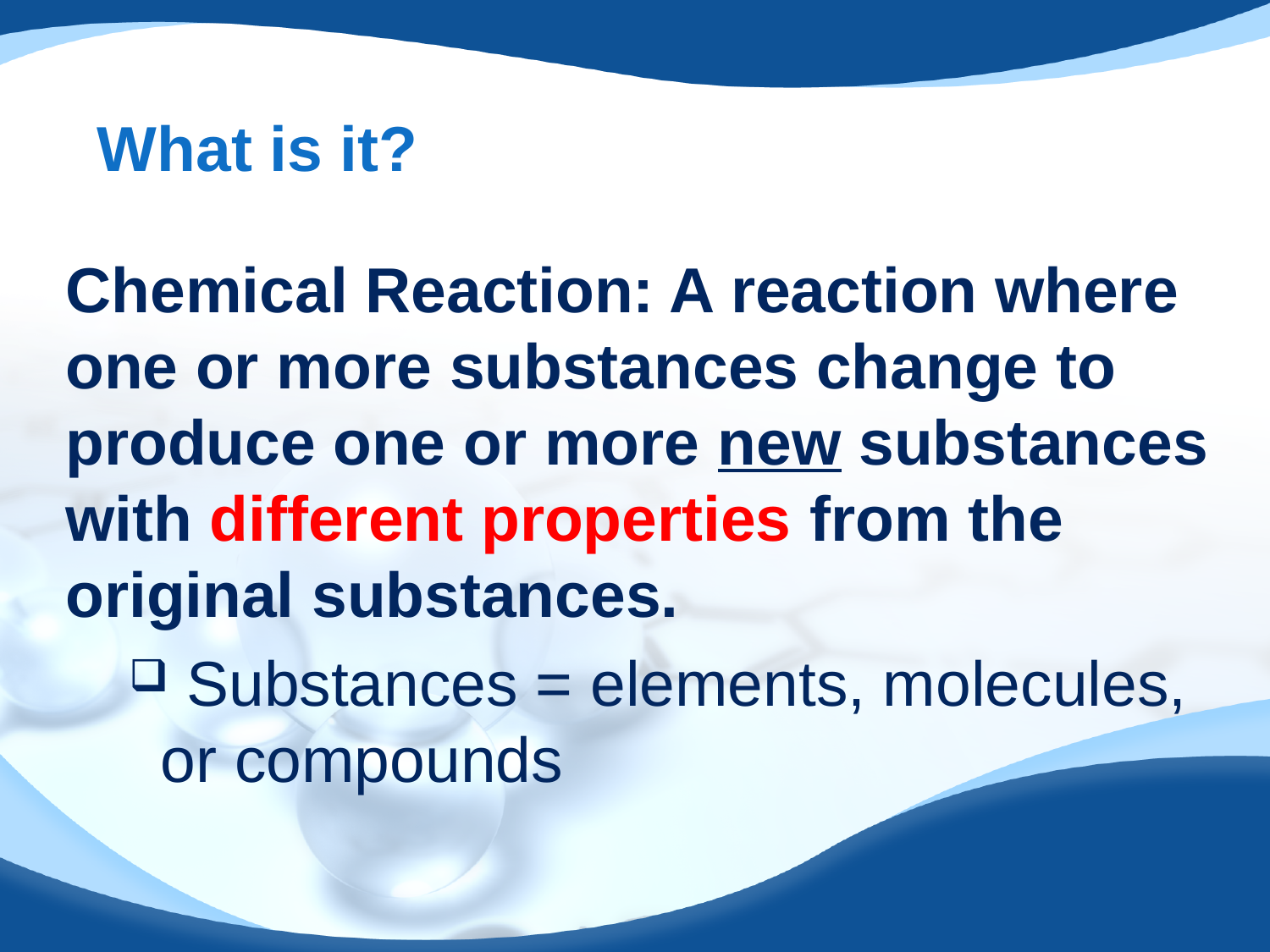

# What is it?
Chemical Reaction: A reaction where one or more substances change to produce one or more new substances with different properties from the original substances.
 Substances = elements, molecules, or compounds